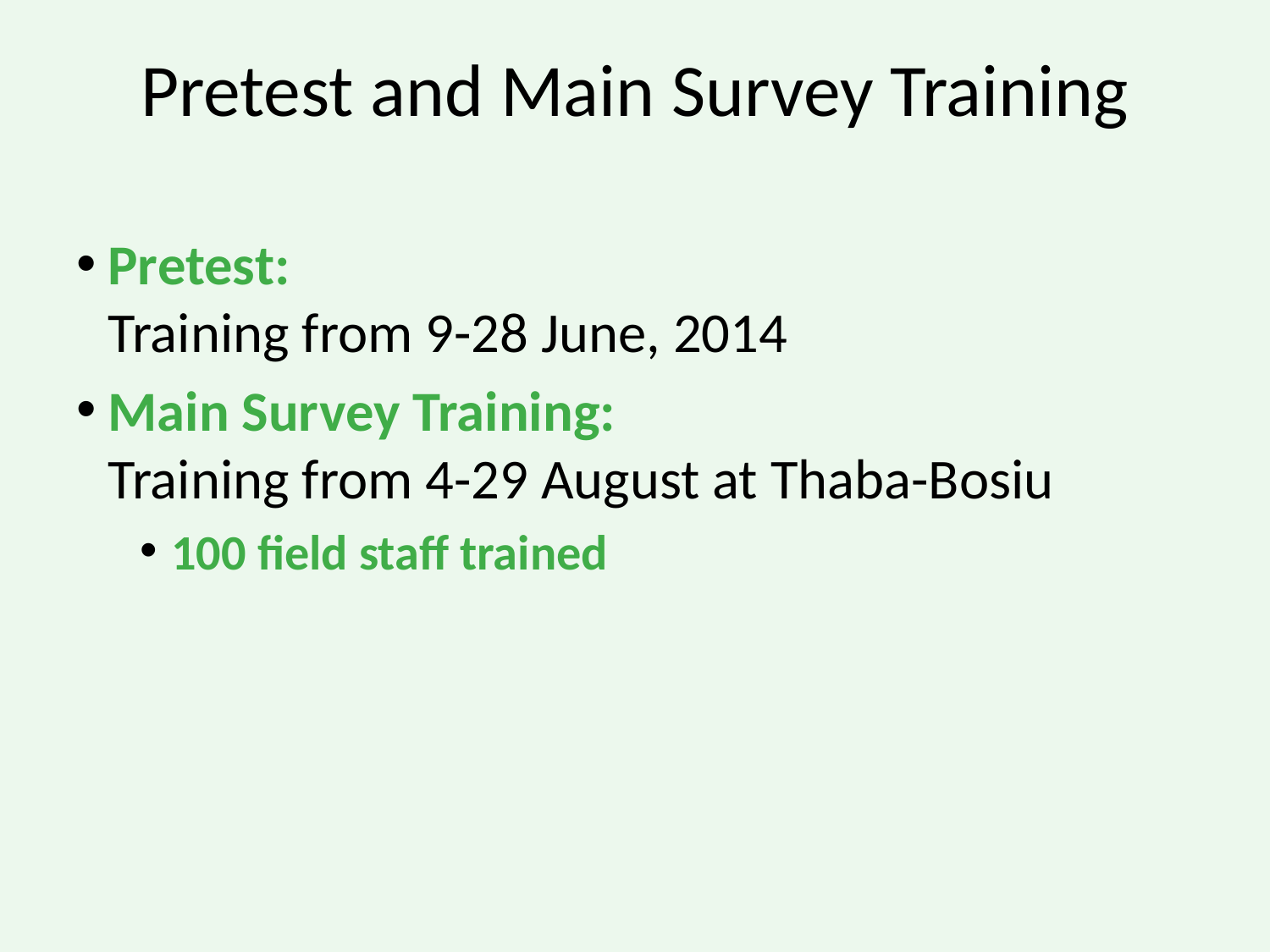

# Pretest and Main Survey Training
Pretest:
Training from 9-28 June, 2014
Main Survey Training:
Training from 4-29 August at Thaba-Bosiu
100 field staff trained